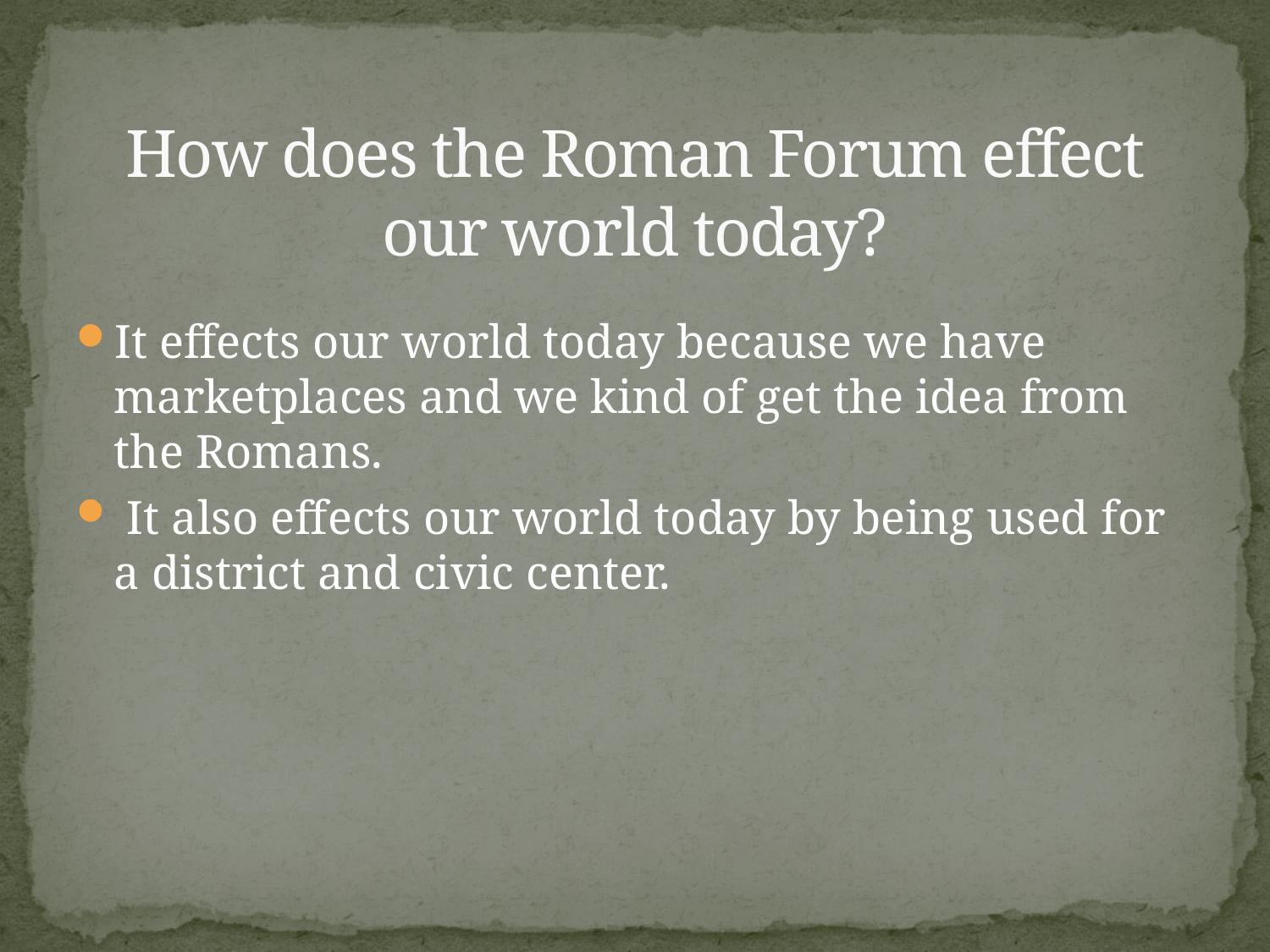

# How does the Roman Forum effect our world today?
It effects our world today because we have marketplaces and we kind of get the idea from the Romans.
 It also effects our world today by being used for a district and civic center.